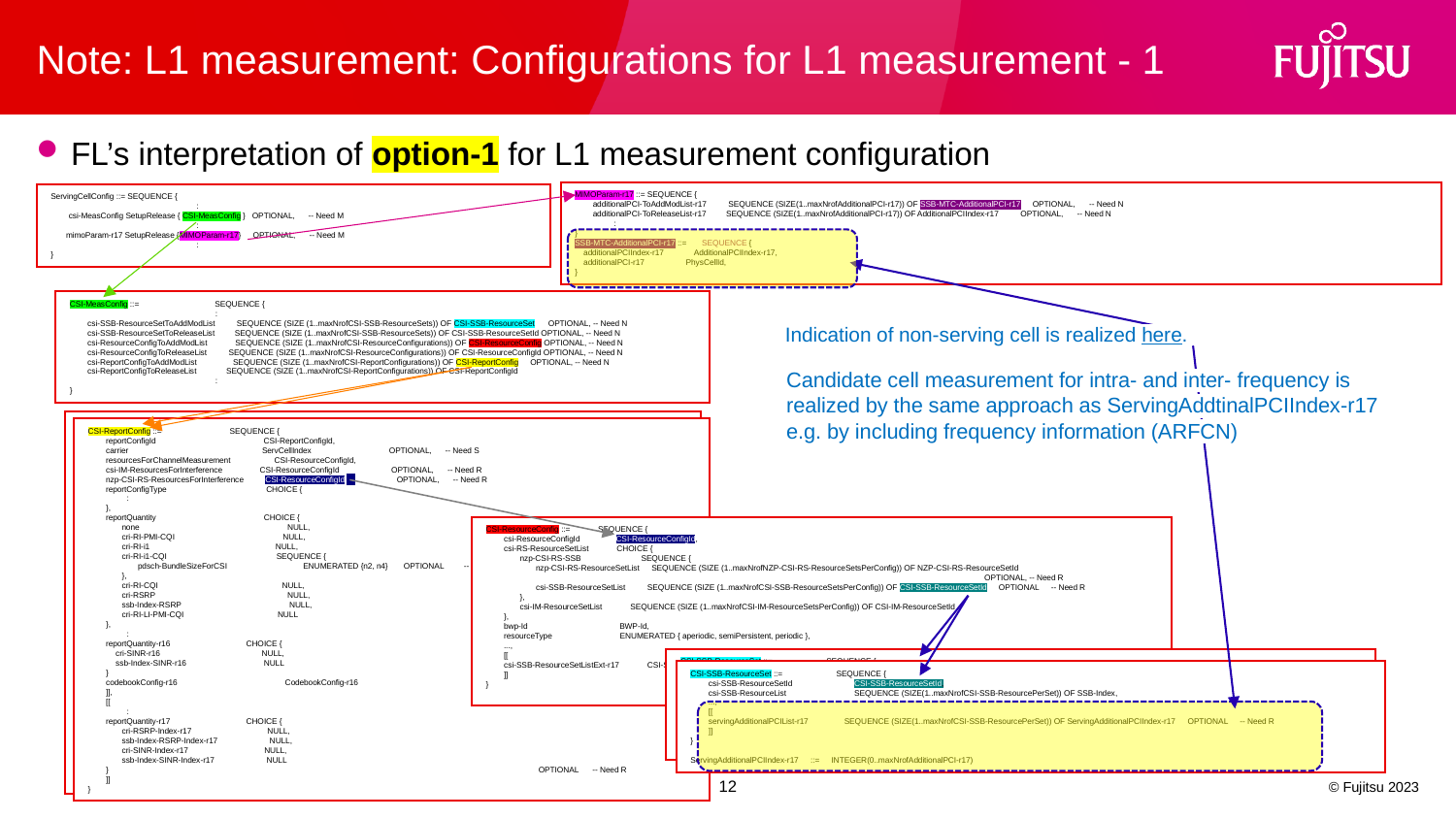

# Note: L1 measurement: Configurations for L1 measurement - 1
FL’s interpretation of option-1 for L1 measurement configuration
MIMOParam-r17 ::= SEQUENCE {
　　additionalPCI-ToAddModList-r17　　 SEQUENCE (SIZE(1..maxNrofAdditionalPCI-r17)) OF SSB-MTC-AdditionalPCI-r17　OPTIONAL,　 -- Need N
　　additionalPCI-ToReleaseList-r17　　SEQUENCE (SIZE(1..maxNrofAdditionalPCI-r17)) OF AdditionalPCIIndex-r17　　 OPTIONAL,　 -- Need N
	:
}
SSB-MTC-AdditionalPCI-r17 ::=       SEQUENCE {
    additionalPCIIndex-r17              AdditionalPCIIndex-r17,
    additionalPCI-r17                   PhysCellId,
}
ServingCellConfig ::= SEQUENCE {
	:
　　csi-MeasConfig SetupRelease { CSI-MeasConfig }   OPTIONAL,　 -- Need M
	:
       mimoParam-r17 SetupRelease {MIMOParam-r17}　OPTIONAL,　 -- Need M
	:
}

CSI-MeasConfig ::=　　　　　　　　　SEQUENCE {
	:
　　csi-SSB-ResourceSetToAddModList　　 SEQUENCE (SIZE (1..maxNrofCSI-SSB-ResourceSets)) OF CSI-SSB-ResourceSet　 OPTIONAL, -- Need N
　　csi-SSB-ResourceSetToReleaseList　　SEQUENCE (SIZE (1..maxNrofCSI-SSB-ResourceSets)) OF CSI-SSB-ResourceSetId OPTIONAL, -- Need N
　　csi-ResourceConfigToAddModList　　　SEQUENCE (SIZE (1..maxNrofCSI-ResourceConfigurations)) OF CSI-ResourceConfig OPTIONAL, -- Need N
　　csi-ResourceConfigToReleaseList　　 SEQUENCE (SIZE (1..maxNrofCSI-ResourceConfigurations)) OF CSI-ResourceConfigId OPTIONAL, -- Need N
　　csi-ReportConfigToAddModList　　　　SEQUENCE (SIZE (1..maxNrofCSI-ReportConfigurations)) OF CSI-ReportConfig　OPTIONAL, -- Need N
　　csi-ReportConfigToReleaseList　　　 SEQUENCE (SIZE (1..maxNrofCSI-ReportConfigurations)) OF CSI-ReportConfigId
	:
}
Indication of non-serving cell is realized here.
Candidate cell measurement for intra- and inter- frequency is realized by the same approach as ServingAddtinalPCIIndex-r17 e.g. by including frequency information (ARFCN)
CSI-ReportConfig ::=　　　　　　　　SEQUENCE {
　　reportConfigId　　　　　　　　　　　　　CSI-ReportConfigId,
　　carrier　　　　　　　　　　　　　　　　 ServCellIndex　　　　　　　　　 OPTIONAL,　 -- Need S
　　resourcesForChannelMeasurement　　　　　CSI-ResourceConfigId,
　　csi-IM-ResourcesForInterference　　　　 CSI-ResourceConfigId　　　　　　OPTIONAL,　 -- Need R
　　nzp-CSI-RS-ResourcesForInterference　　 CSI-ResourceConfigId　　　　　　OPTIONAL,　 -- Need R
　　reportConfigType　　　　　　　　　　　　CHOICE {
	:
　　},
　　reportQuantity　　　　　　　　　　　　　CHOICE {
　　　　none　　　　　　　　　　　　　　　　　　NULL,
　　　　cri-RI-PMI-CQI　　　　　　　　　　　　　NULL,
　　　　cri-RI-i1　　　　　　　　　　　　　　　 NULL,
　　　　cri-RI-i1-CQI　　　　　　　　　　　　　 SEQUENCE {
　　　　　　pdsch-BundleSizeForCSI　　　　　　　　　ENUMERATED {n2, n4} 　 OPTIONAL　　-- Need S
　　　　},
　　　　cri-RI-CQI　　　　　　　　　　　　　　　NULL,
　　　　cri-RSRP　　　　　　　　　　　　　　　　NULL,
　　　　ssb-Index-RSRP　　　　　　　　　　　　　NULL,
　　　　cri-RI-LI-PMI-CQI　　　　　　　　　　　 NULL
　　},
	:
　　reportQuantity-r16　　　　　　　　　CHOICE {
　　　 cri-SINR-r16　　　　　　　　　　　　 NULL,
　　　 ssb-Index-SINR-r16　　　　　　　　　 NULL
　　}　　　　　　　　　　　　　　　　　　　　　　　　　　　　　　　　　　　　　　　　　　　　　　　　　　　　　 OPTIONAL,　 -- Need R
　　codebookConfig-r16　　　　　　　　　　　　　CodebookConfig-r16　　　　　　　　　　　　　　　　　　　　　　　OPTIONAL　　-- Need R
　　]],
　　[[
	:
　　reportQuantity-r17　　　　　　　　　CHOICE {
　　　　cri-RSRP-Index-r17　　　　　　　　　NULL,
　　　　ssb-Index-RSRP-Index-r17　　　　　　NULL,
　　　　cri-SINR-Index-r17　　　　　　　　　NULL,
　　　　ssb-Index-SINR-Index-r17　　　　　　NULL
　　}　　　　　　　　　　　　　　　　　　　　　　　　　　　　　　　　　　　　　　　　　　　　　　　　　　　　　 OPTIONAL　 -- Need R
　　]]
}
CSI-ReportConfig ::=　　　　　　　　SEQUENCE {
　　reportConfigId　　　　　　　　　　　　　CSI-ReportConfigId,
　　carrier　　　　　　　　　　　　　　　　 ServCellIndex　　　　　　　　　 OPTIONAL,　 -- Need S
　　resourcesForChannelMeasurement　　　　　CSI-ResourceConfigId,
　　csi-IM-ResourcesForInterference　　　　 CSI-ResourceConfigId　　　　　　OPTIONAL,　 -- Need R
　　nzp-CSI-RS-ResourcesForInterference　　 CSI-ResourceConfigId　　　　　　OPTIONAL,　 -- Need R
　　reportConfigType　　　　　　　　　　　　CHOICE {
	:
　　},
　　reportQuantity　　　　　　　　　　　　　CHOICE {
　　　　none　　　　　　　　　　　　　　　　　　NULL,
　　　　cri-RI-PMI-CQI　　　　　　　　　　　　　NULL,
　　　　cri-RI-i1　　　　　　　　　　　　　　　 NULL,
　　　　cri-RI-i1-CQI　　　　　　　　　　　　　 SEQUENCE {
　　　　　　pdsch-BundleSizeForCSI　　　　　　　　　ENUMERATED {n2, n4} 　 OPTIONAL　　-- Need S
　　　　},
　　　　cri-RI-CQI　　　　　　　　　　　　　　　NULL,
　　　　cri-RSRP　　　　　　　　　　　　　　　　NULL,
　　　　ssb-Index-RSRP　　　　　　　　　　　　　NULL,
　　　　cri-RI-LI-PMI-CQI　　　　　　　　　　　 NULL
　　},
	:
　　reportQuantity-r16　　　　　　　　　CHOICE {
　　　 cri-SINR-r16　　　　　　　　　　　　 NULL,
　　　 ssb-Index-SINR-r16　　　　　　　　　 NULL
　　}　　　　　　　　　　　　　　　　　　　　　　　　　　　　　　　　　　　　　　　　　　　　　　　　　　　　　 OPTIONAL,　 -- Need R
　　codebookConfig-r16　　　　　　　　　　　　　CodebookConfig-r16　　　　　　　　　　　　　　　　　　　　　　　OPTIONAL　　-- Need R
　　]],
　　[[
	:
　　reportQuantity-r17　　　　　　　　　CHOICE {
　　　　cri-RSRP-Index-r17　　　　　　　　　NULL,
　　　　ssb-Index-RSRP-Index-r17　　　　　　NULL,
　　　　cri-SINR-Index-r17　　　　　　　　　NULL,
　　　　ssb-Index-SINR-Index-r17　　　　　　NULL
　　}　　　　　　　　　　　　　　　　　　　　　　　　　　　　　　　　　　　　　　　　　　　　　　　　　　　　　 OPTIONAL　 -- Need R
　　]]
}
CSI-ResourceConfig ::=　　　SEQUENCE {
　　csi-ResourceConfigId　　　　CSI-ResourceConfigId,
　　csi-RS-ResourceSetList　　　CHOICE {
　　　　nzp-CSI-RS-SSB　　　　　　　SEQUENCE {
　　　　　　nzp-CSI-RS-ResourceSetList　SEQUENCE (SIZE (1..maxNrofNZP-CSI-RS-ResourceSetsPerConfig)) OF NZP-CSI-RS-ResourceSetId
　　　　　　　　　　　　　　　　　　　　　　　　　　　　　　　　　　　　　　　　　　　　　　　　　　　　　　　　　　　　　　OPTIONAL, -- Need R
　　　　　　csi-SSB-ResourceSetList　　 SEQUENCE (SIZE (1..maxNrofCSI-SSB-ResourceSetsPerConfig)) OF CSI-SSB-ResourceSetId　OPTIONAL　-- Need R
　　　　},
　　　　csi-IM-ResourceSetList　　　SEQUENCE (SIZE (1..maxNrofCSI-IM-ResourceSetsPerConfig)) OF CSI-IM-ResourceSetId
　　},
　　bwp-Id　　　　　　　　　　　BWP-Id,
　　resourceType　　　　　　　　ENUMERATED { aperiodic, semiPersistent, periodic },
　　...,
　　[[
　　csi-SSB-ResourceSetListExt-r17　　　CSI-SSB-ResourceSetId　　　　　　　　　　　　　　　　　　　　　　　　　OPTIONAL　-- Need R
　　]]
}

CSI-SSB-ResourceSet ::=　　　　　　 SEQUENCE {
　　csi-SSB-ResourceSetId　　　　　　　 CSI-SSB-ResourceSetId,
　　csi-SSB-ResourceList　　　　　　　　SEQUENCE (SIZE(1..maxNrofCSI-SSB-ResourcePerSet)) OF SSB-Index,
　　...,
　　[[
　　servingAdditionalPCIList-r17　　　　SEQUENCE (SIZE(1..maxNrofCSI-SSB-ResourcePerSet)) OF ServingAdditionalPCIIndex-r17　OPTIONAL　-- Need R
　　]]
}

ServingAdditionalPCIIndex-r17　::=　INTEGER(0..maxNrofAdditionalPCI-r17)
CSI-SSB-ResourceSet ::=　　　　　　 SEQUENCE {
　　csi-SSB-ResourceSetId　　　　　　　 CSI-SSB-ResourceSetId,
　　csi-SSB-ResourceList　　　　　　　　SEQUENCE (SIZE(1..maxNrofCSI-SSB-ResourcePerSet)) OF SSB-Index,
　　...,
　　[[
　　servingAdditionalPCIList-r17　　　　SEQUENCE (SIZE(1..maxNrofCSI-SSB-ResourcePerSet)) OF ServingAdditionalPCIIndex-r17　OPTIONAL　-- Need R
　　]]
}

ServingAdditionalPCIIndex-r17　::=　INTEGER(0..maxNrofAdditionalPCI-r17)

12
© Fujitsu 2023